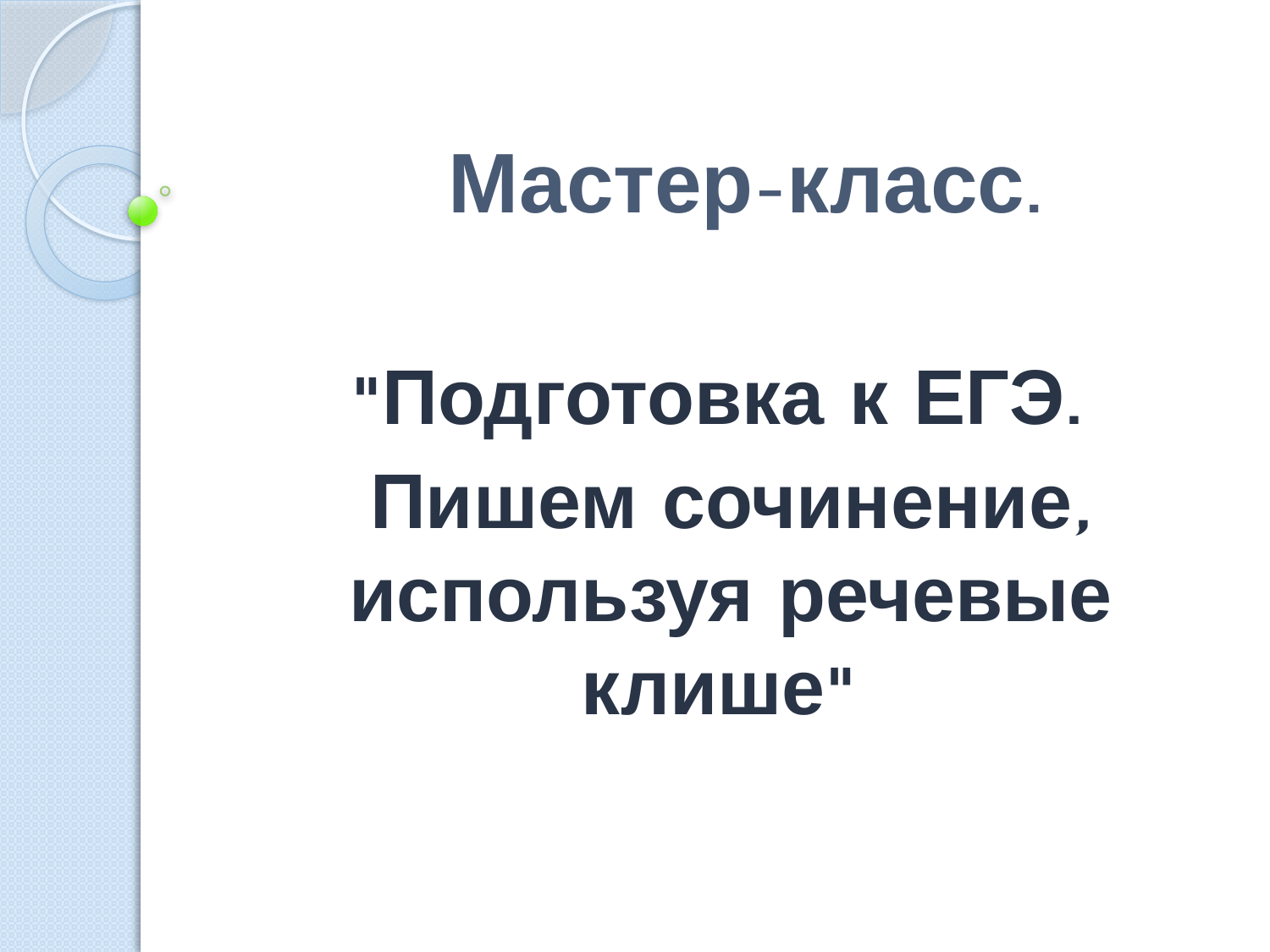

# Мастер-класс.
"Подготовка к ЕГЭ.
Пишем сочинение, используя речевые клише"